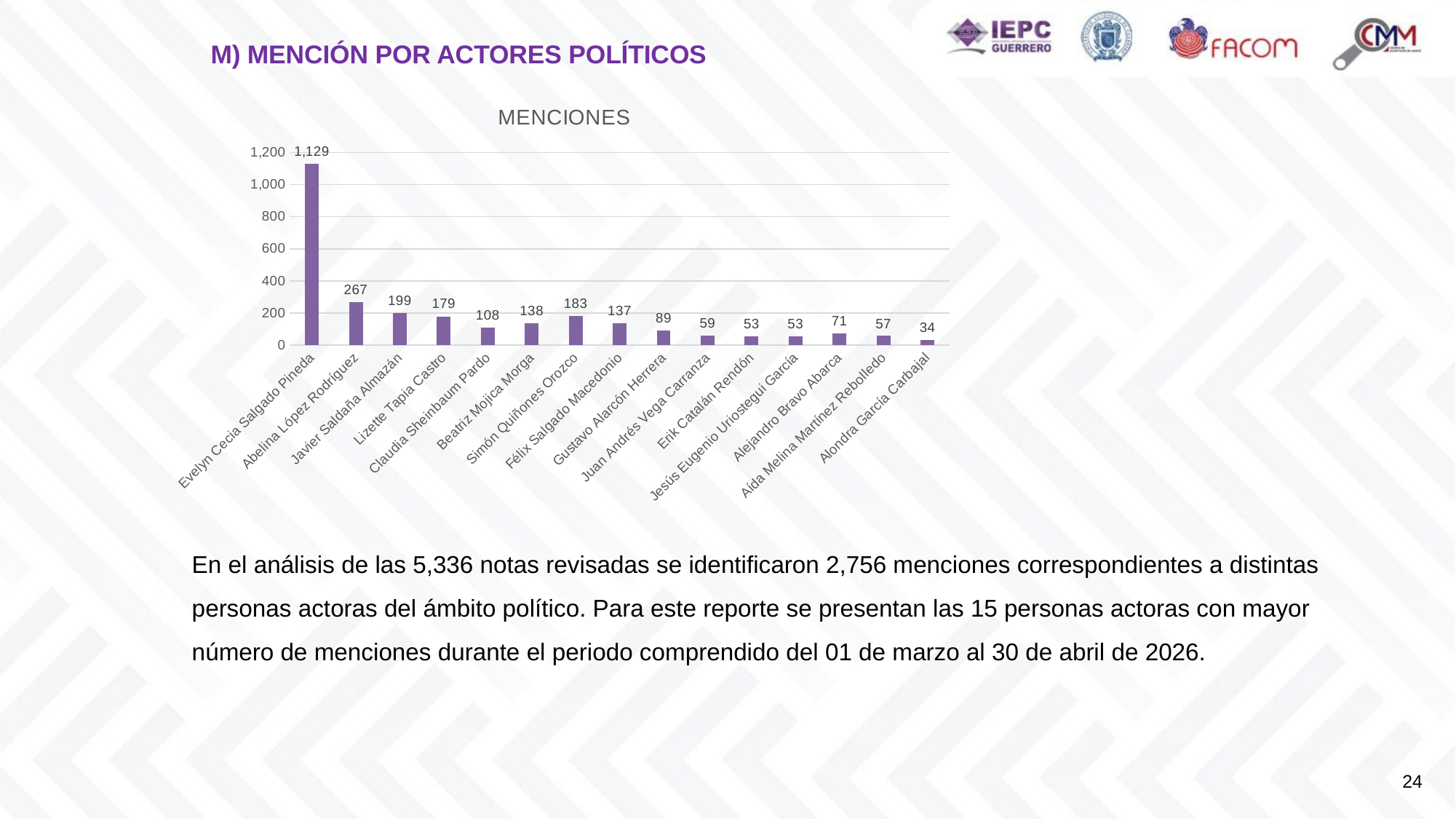

M) MENCIÓN POR ACTORES POLÍTICOS

### Chart:

| Category | MENCIONES |
|---|---|
| Evelyn Cecia Salgado Pineda | 1129.0 |
| Abelina López Rodríguez | 267.0 |
| Javier Saldaña Almazán | 199.0 |
| Lizette Tapia Castro | 179.0 |
| Claudia Sheinbaum Pardo | 108.0 |
| Beatriz Mojica Morga | 138.0 |
| Simón Quiñones Orozco | 183.0 |
| Félix Salgado Macedonio | 137.0 |
| Gustavo Alarcón Herrera | 89.0 |
| Juan Andrés Vega Carranza | 59.0 |
| Erik Catalán Rendón | 53.0 |
| Jesús Eugenio Uriostegui García | 53.0 |
| Alejandro Bravo Abarca | 71.0 |
| Aída Melina Martínez Rebolledo | 57.0 |
| Alondra García Carbajal | 34.0 |
En el análisis de las 5,336 notas revisadas se identificaron 2,756 menciones correspondientes a distintas personas actoras del ámbito político. Para este reporte se presentan las 15 personas actoras con mayor número de menciones durante el periodo comprendido del 01 de marzo al 30 de abril de 2026.
24